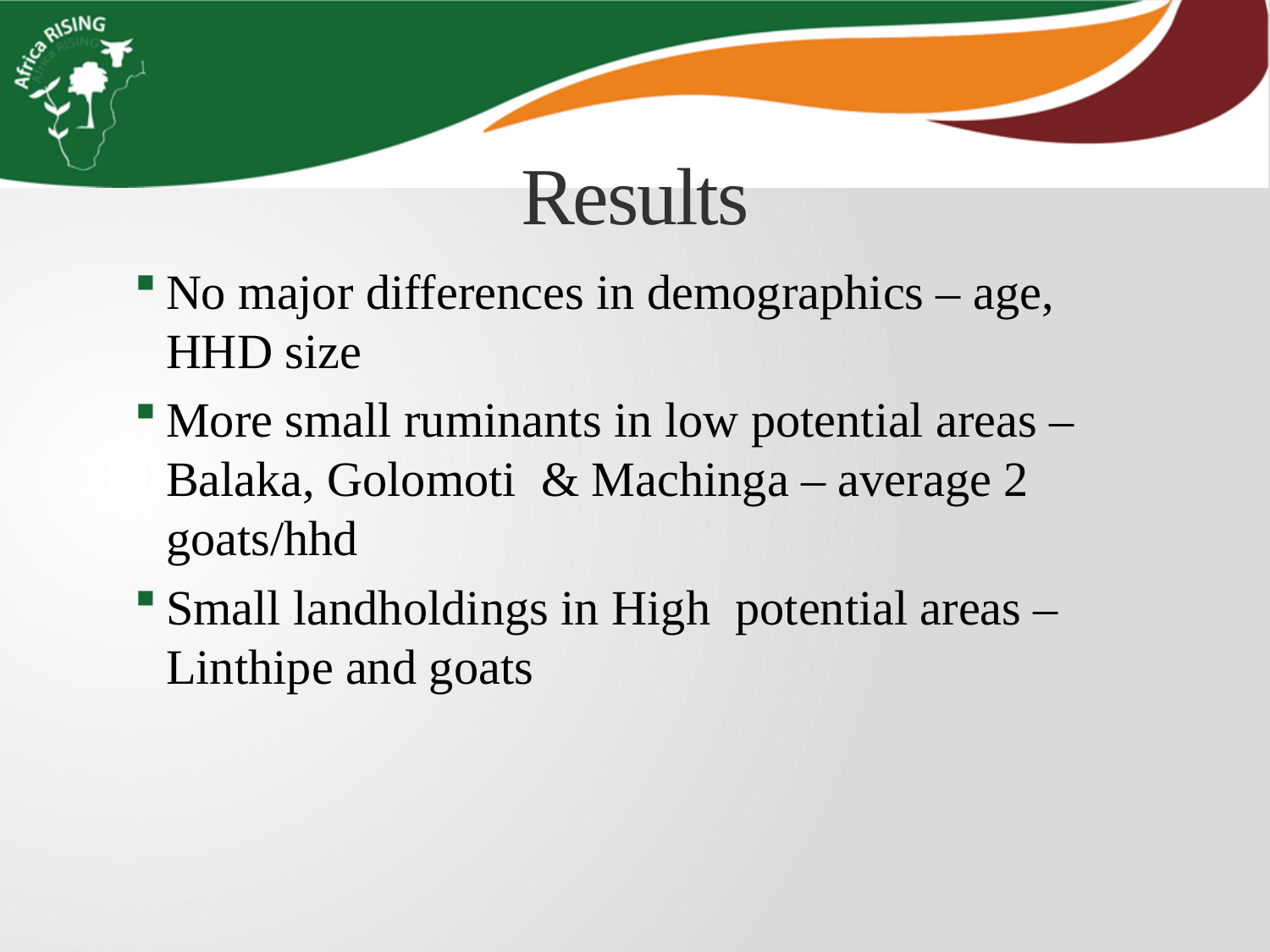

# Results
No major differences in demographics – age, HHD size
More small ruminants in low potential areas – Balaka, Golomoti  & Machinga – average 2 goats/hhd
Small landholdings in High  potential areas – Linthipe and goats